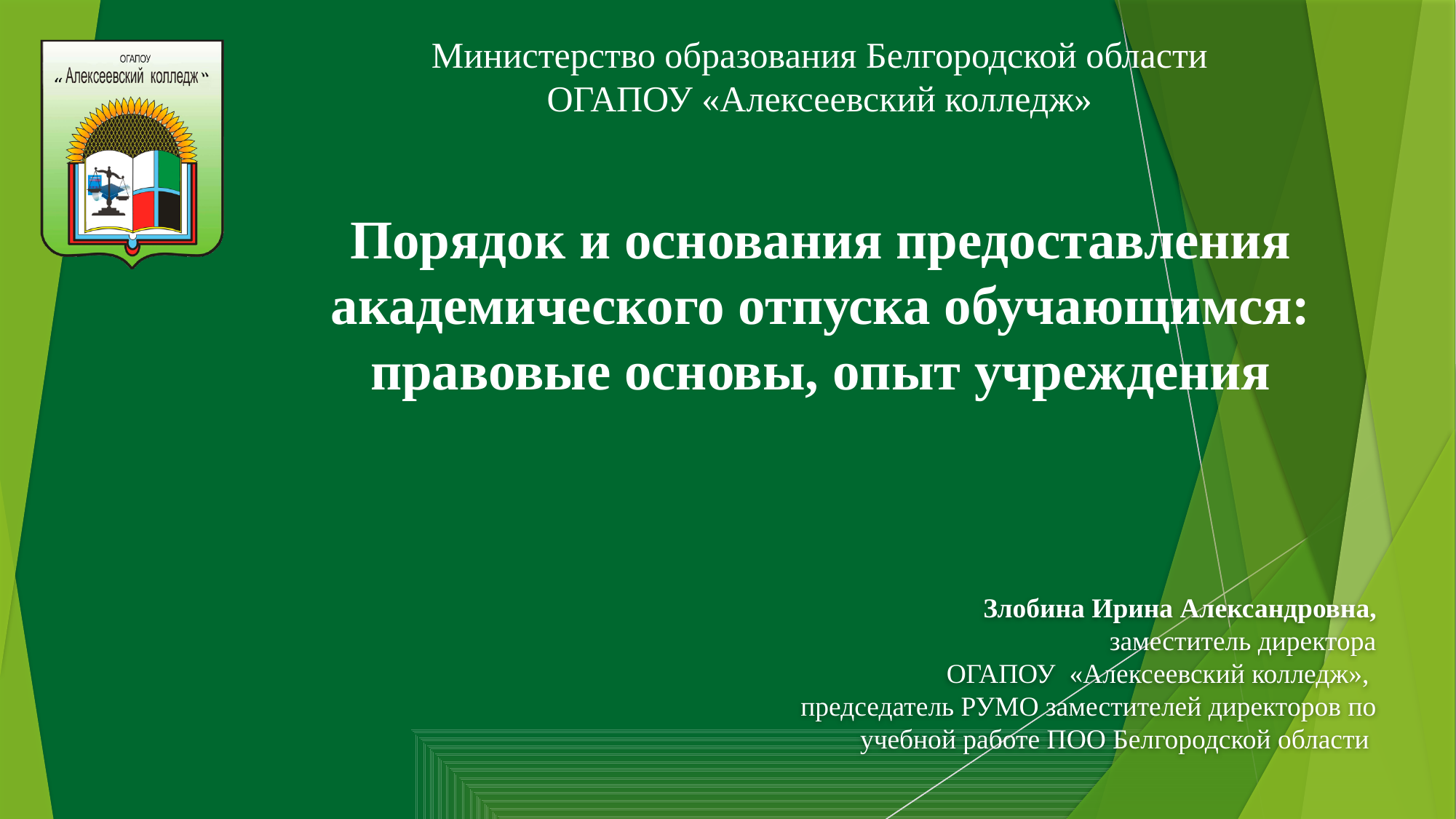

Министерство образования Белгородской области
ОГАПОУ «Алексеевский колледж»
# Порядок и основания предоставления академического отпуска обучающимся: правовые основы, опыт учреждения
Злобина Ирина Александровна,
заместитель директора
ОГАПОУ  «Алексеевский колледж»,
председатель РУМО заместителей директоров по учебной работе ПОО Белгородской области